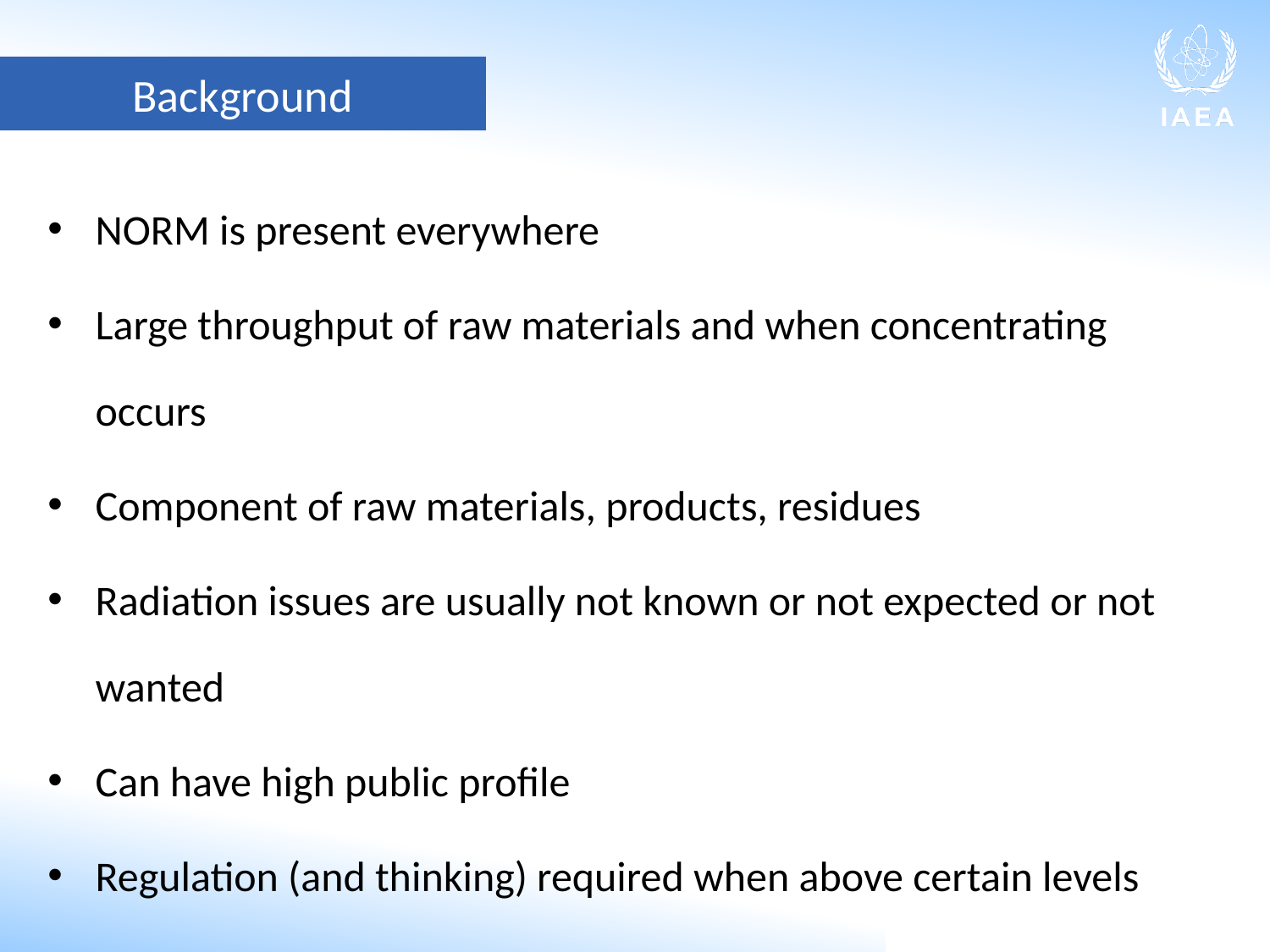

Background
NORM is present everywhere
Large throughput of raw materials and when concentrating occurs
Component of raw materials, products, residues
Radiation issues are usually not known or not expected or not wanted
Can have high public profile
Regulation (and thinking) required when above certain levels